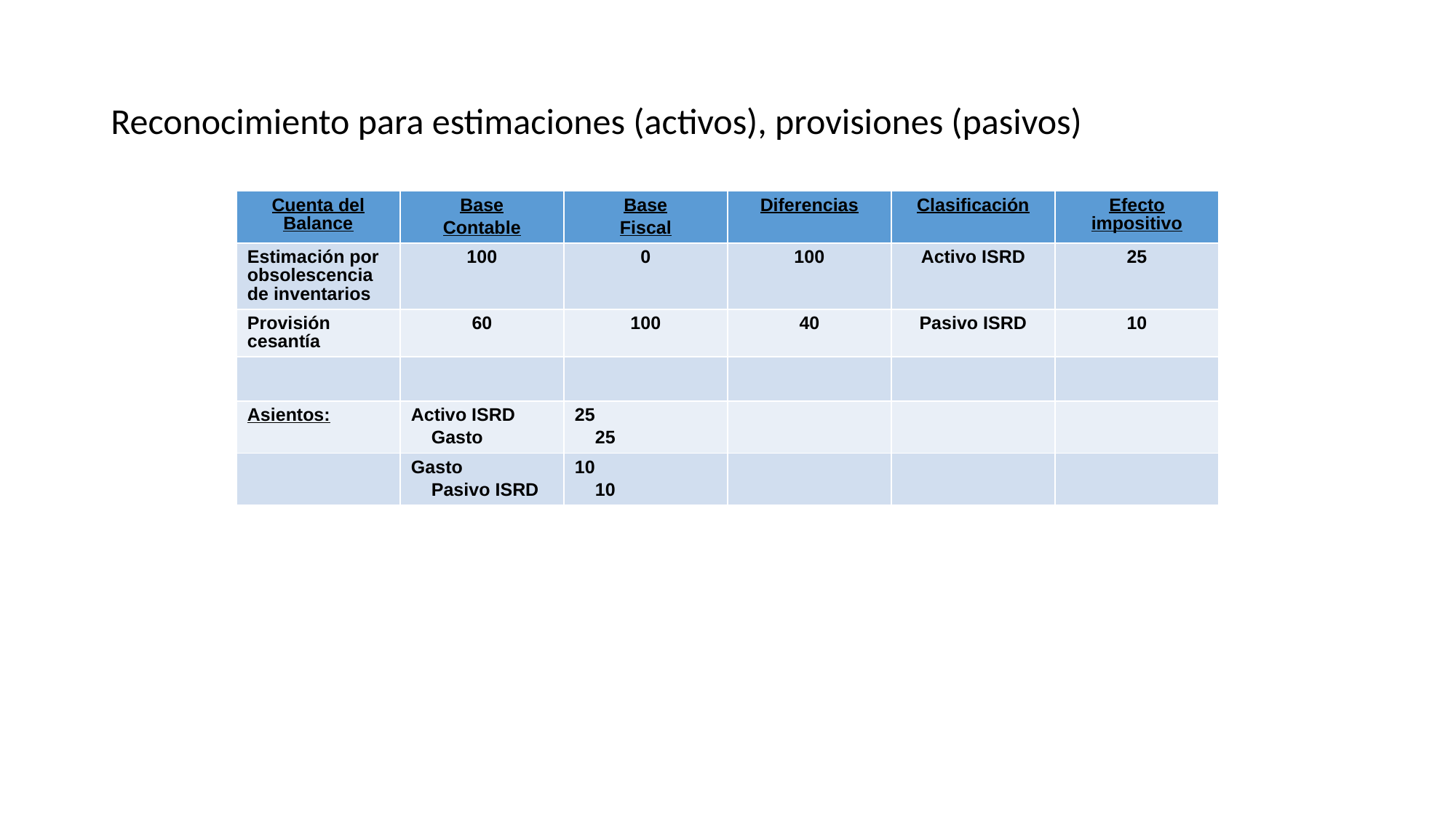

# Reconocimiento para estimaciones (activos), provisiones (pasivos)
| Cuenta del Balance | Base Contable | Base Fiscal | Diferencias | Clasificación | Efecto impositivo |
| --- | --- | --- | --- | --- | --- |
| Estimación por obsolescencia de inventarios | 100 | 0 | 100 | Activo ISRD | 25 |
| Provisión cesantía | 60 | 100 | 40 | Pasivo ISRD | 10 |
|  |  |  |  |  |  |
| Asientos: | Activo ISRD Gasto | 25 25 |  |  |  |
|  | Gasto Pasivo ISRD | 10 10 |  |  |  |